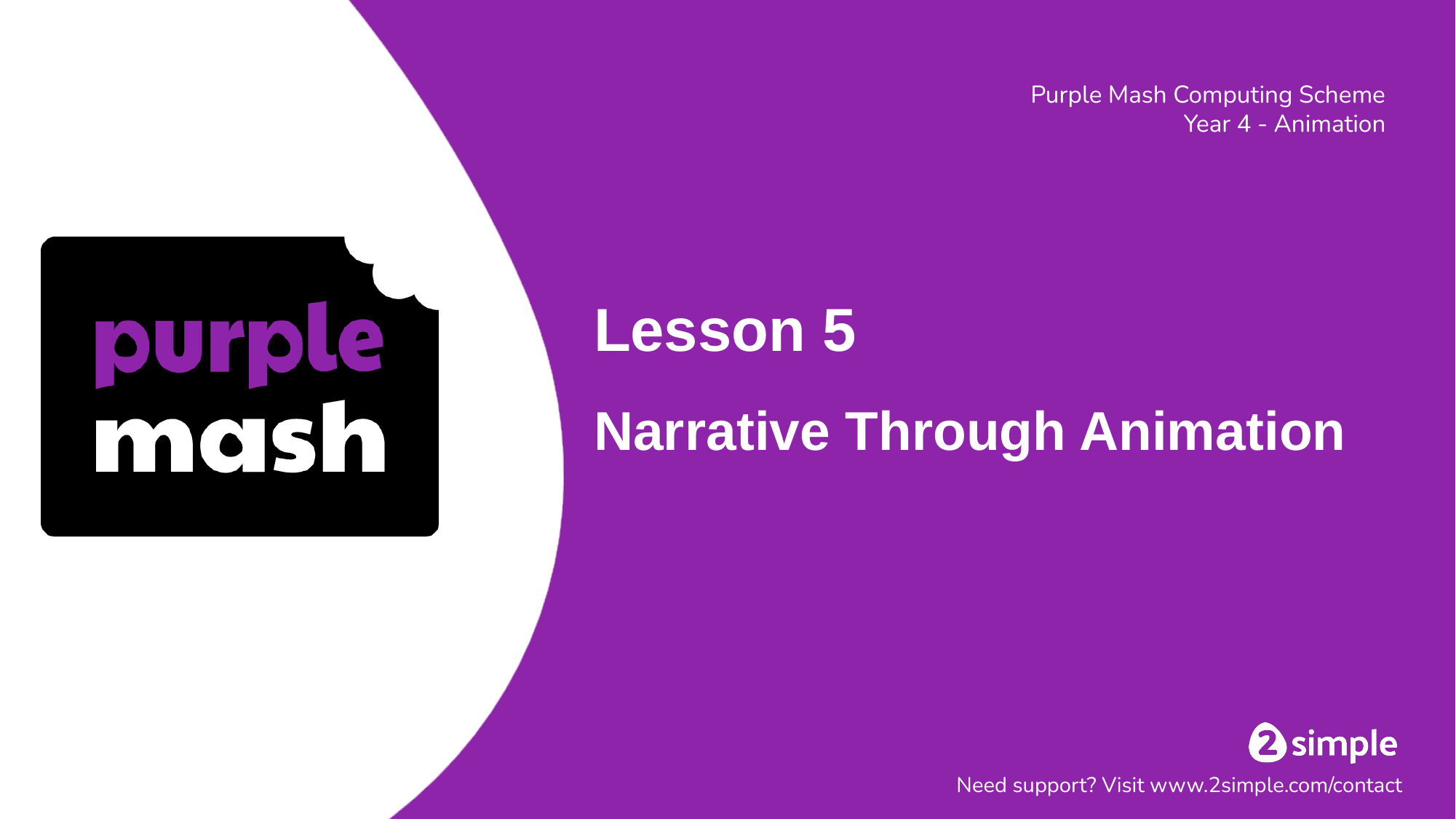

# Lesson 5
Narrative Through Animation
Need support? Visit www.2simple.com/contact